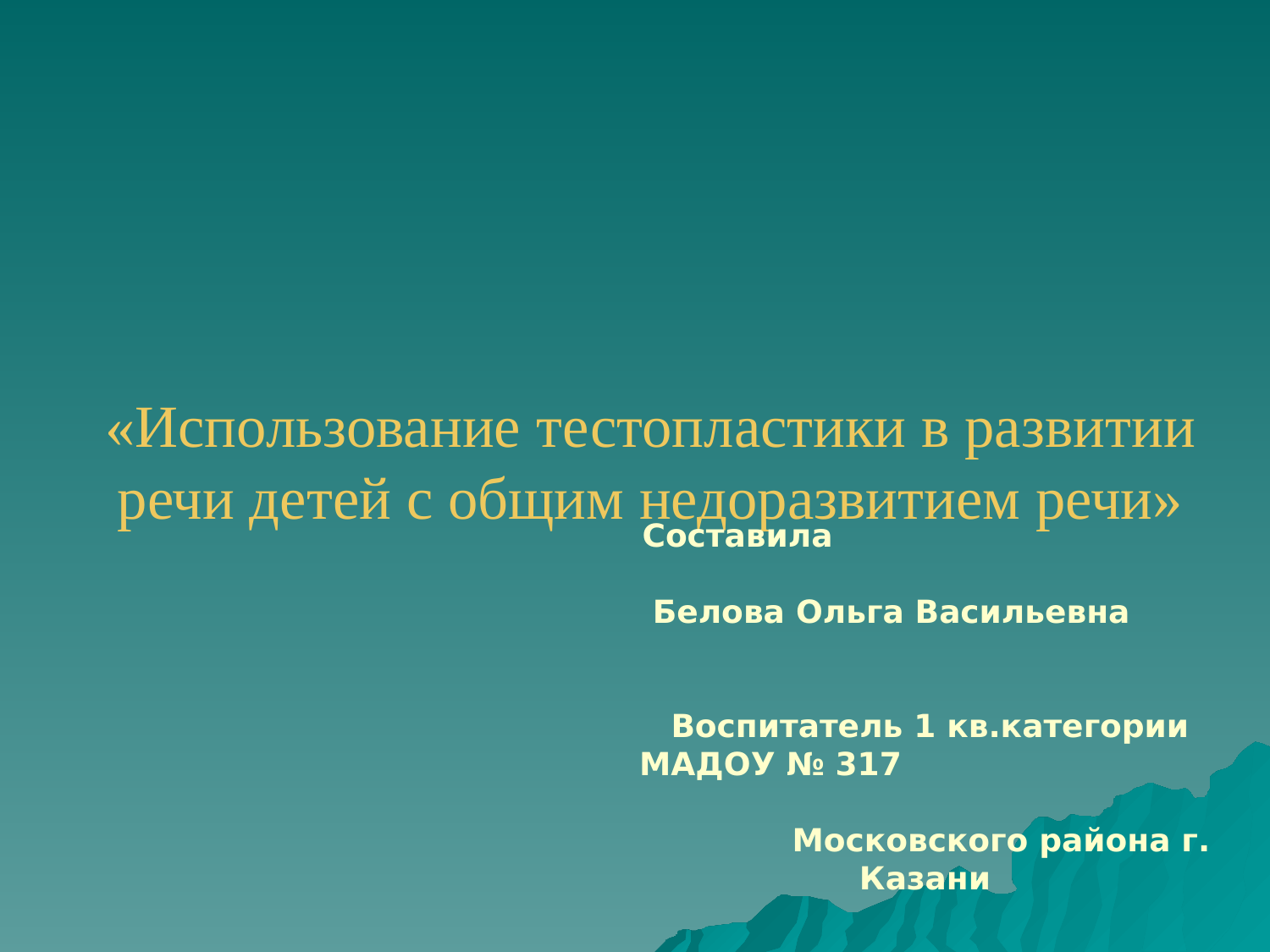

«Использование тестопластики в развитии речи детей с общим недоразвитием речи»
Составила                                                                                           Белова Ольга Васильевна                                                                                                 Воспитатель 1 кв.категории
МАДОУ № 317                                                                                                 Московского района г. Казани